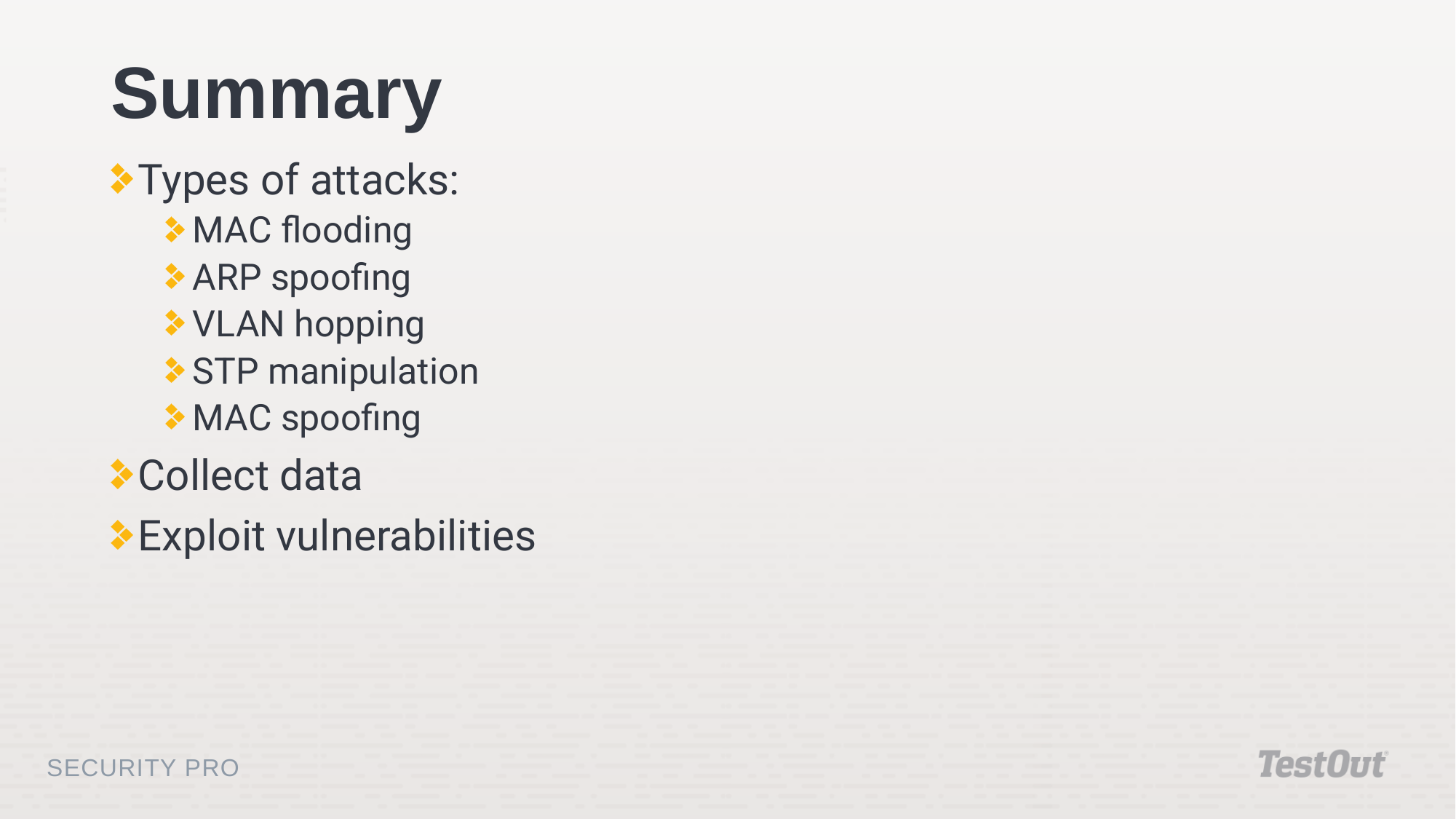

# Summary
Types of attacks:
MAC flooding
ARP spoofing
VLAN hopping
STP manipulation
MAC spoofing
Collect data
Exploit vulnerabilities
Security Pro